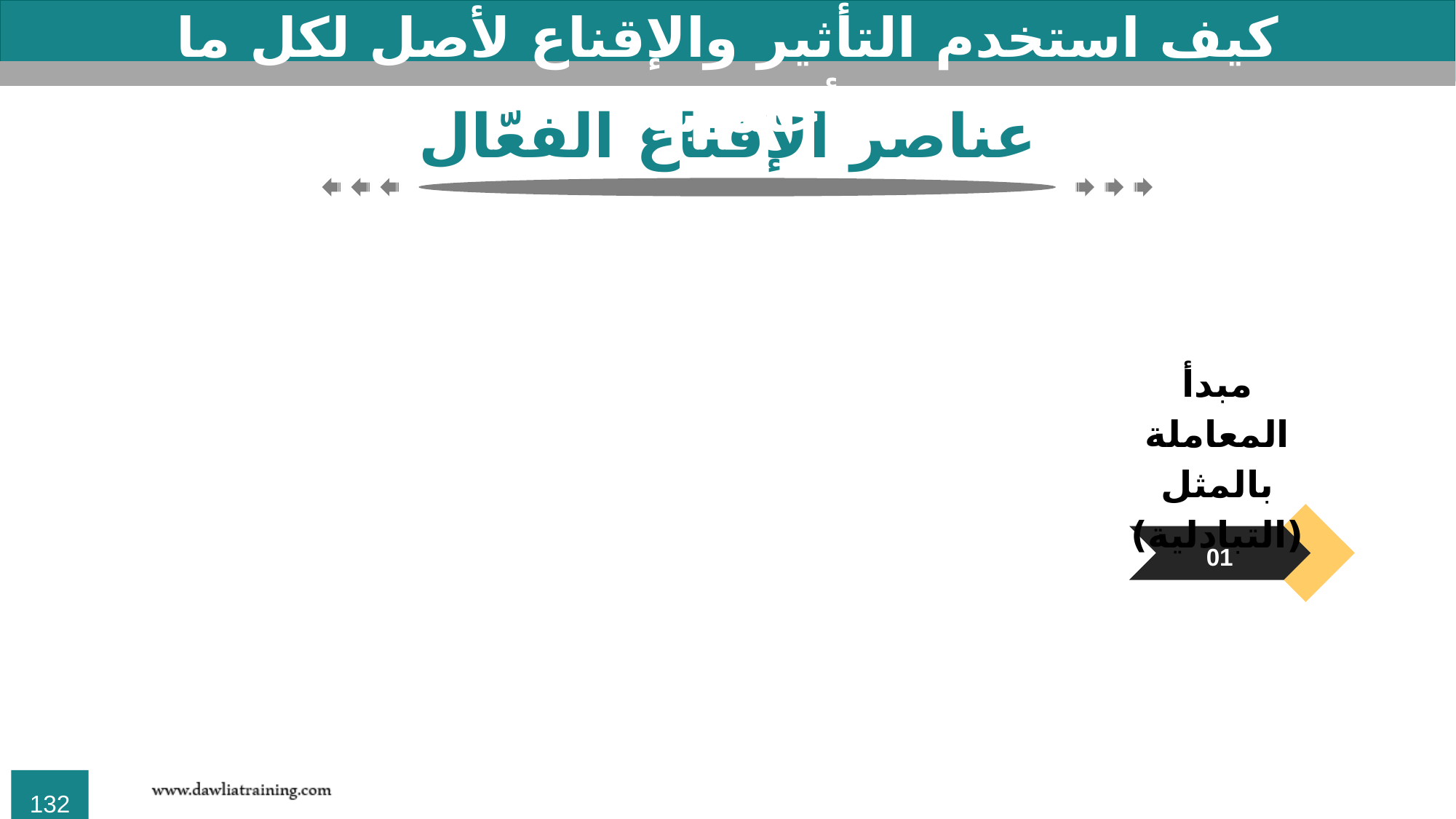

كيف استخدم التأثير والإقناع لأصل لكل ما أحلم به؟
عناصر الإقناع الفعّال

مبدأ المعاملة بالمثل (التبادلية)

01